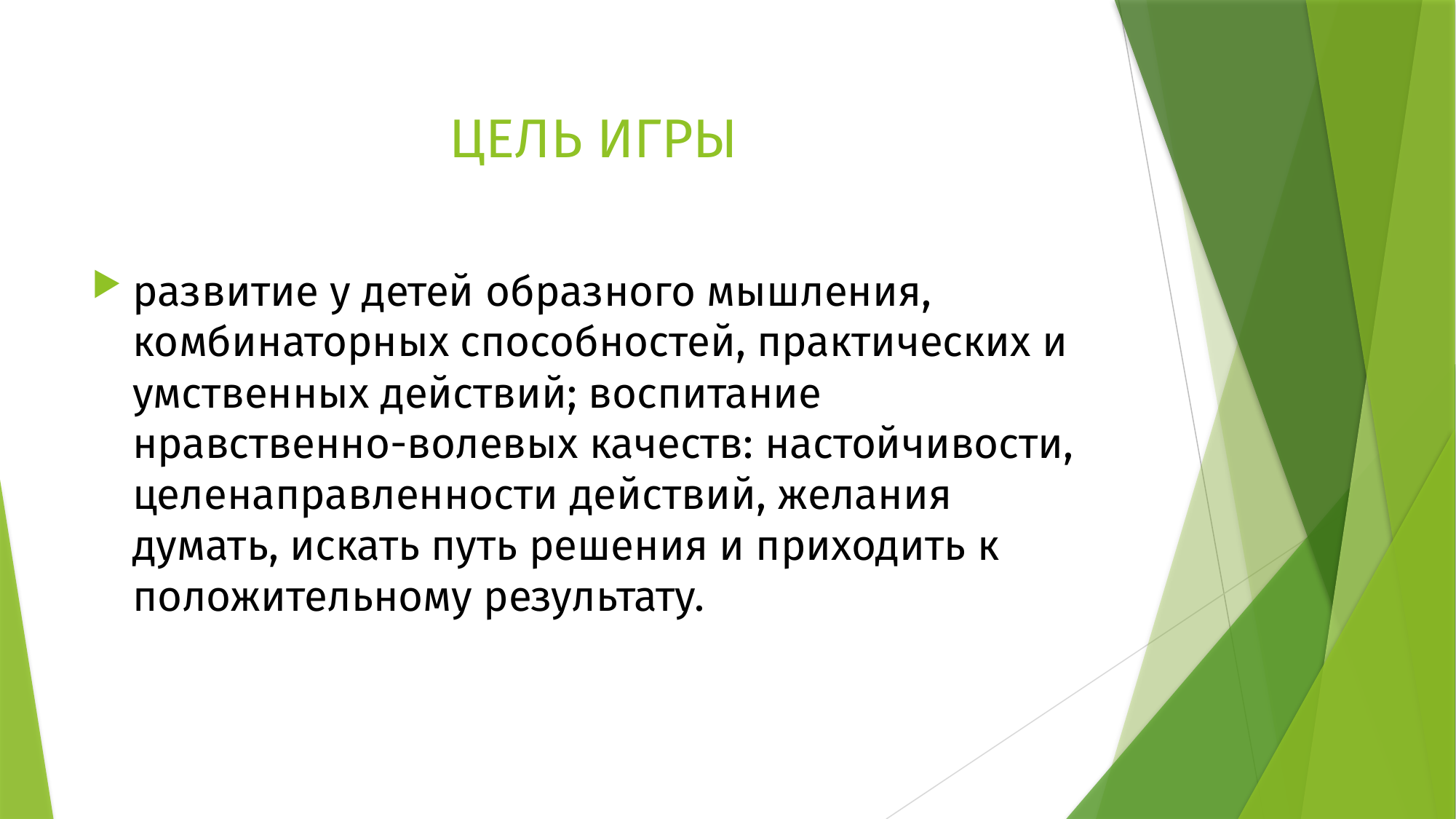

# ЦЕЛЬ ИГРЫ
развитие у детей образного мышления, комбинаторных способностей, практических и умственных действий; воспитание нравственно-волевых качеств: настойчивости, целенаправленности действий, желания думать, искать путь решения и приходить к положительному результату.